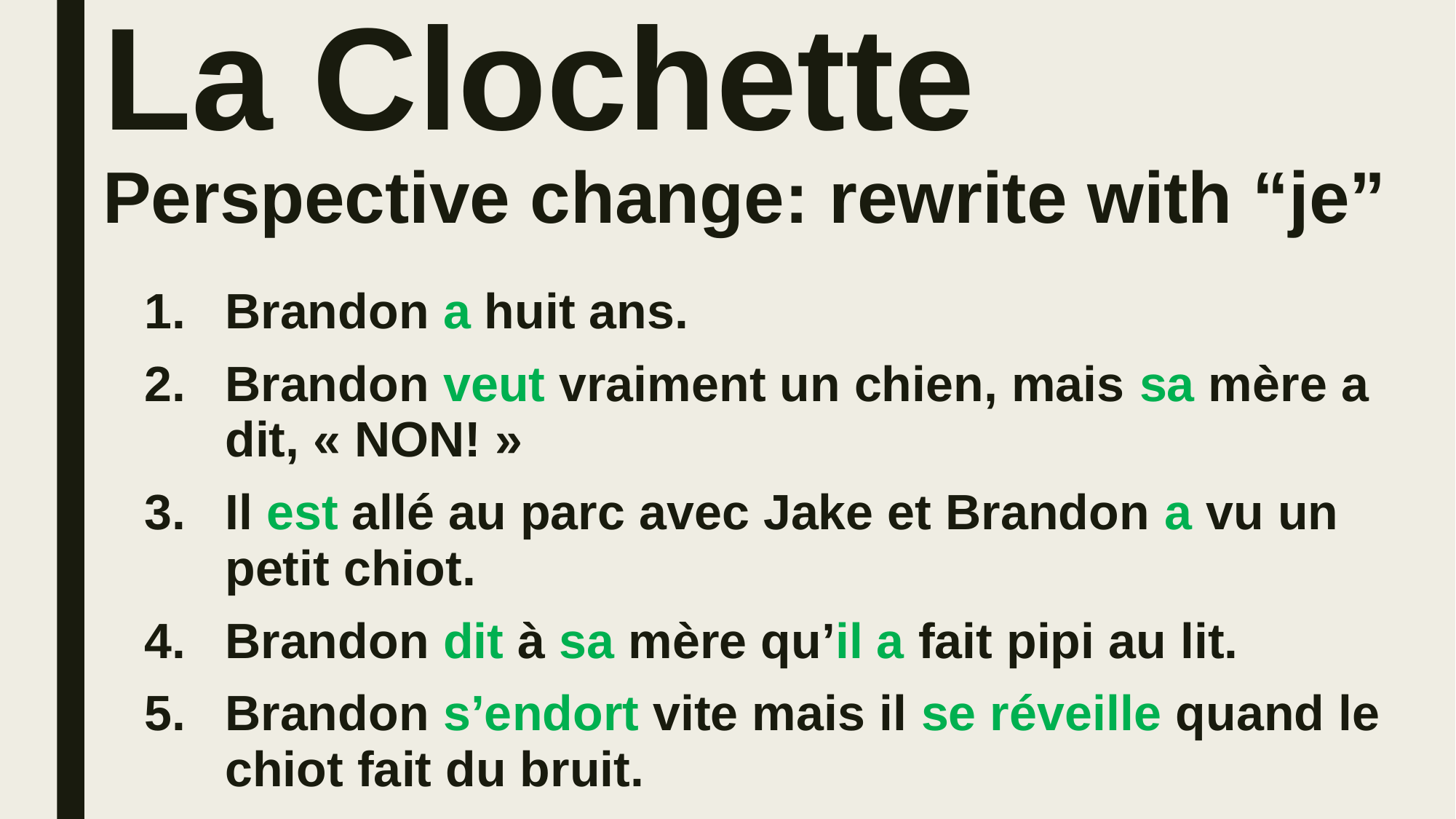

# La Clochette Perspective change: rewrite with “je”
Brandon a huit ans.
Brandon veut vraiment un chien, mais sa mère a dit, « NON! »
Il est allé au parc avec Jake et Brandon a vu un petit chiot.
Brandon dit à sa mère qu’il a fait pipi au lit.
Brandon s’endort vite mais il se réveille quand le chiot fait du bruit.